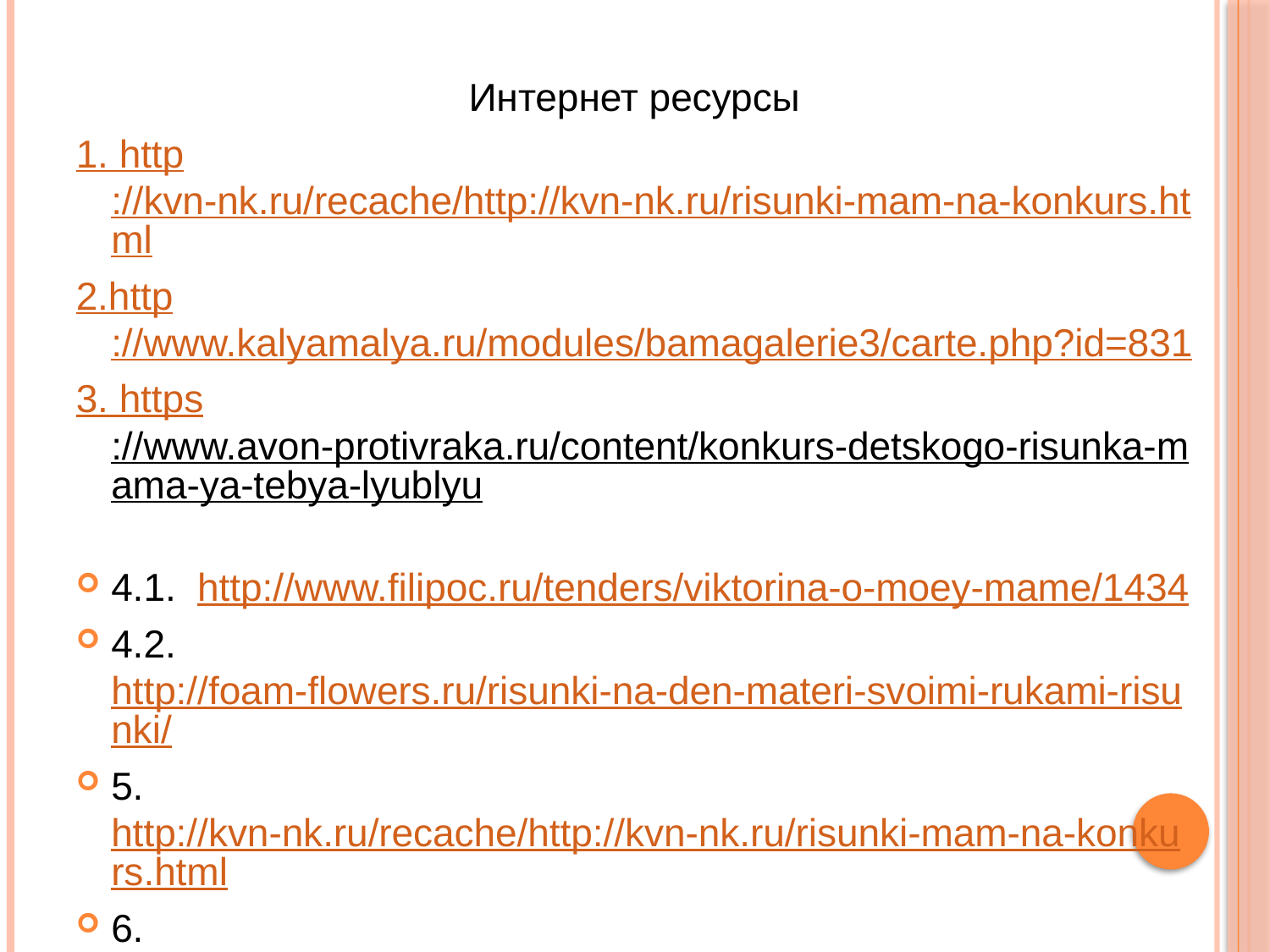

Интернет ресурсы
1. http://kvn-nk.ru/recache/http://kvn-nk.ru/risunki-mam-na-konkurs.html
2.http://www.kalyamalya.ru/modules/bamagalerie3/carte.php?id=831
3. https://www.avon-protivraka.ru/content/konkurs-detskogo-risunka-mama-ya-tebya-lyublyu
4.1.  http://www.filipoc.ru/tenders/viktorina-o-moey-mame/1434
4.2.  http://foam-flowers.ru/risunki-na-den-materi-svoimi-rukami-risunki/
5.    http://kvn-nk.ru/recache/http://kvn-nk.ru/risunki-mam-na-konkurs.html
6.   http://show.7ya.ru/private-showphoto.aspx?RubrID=85746&PhotoID=1255224